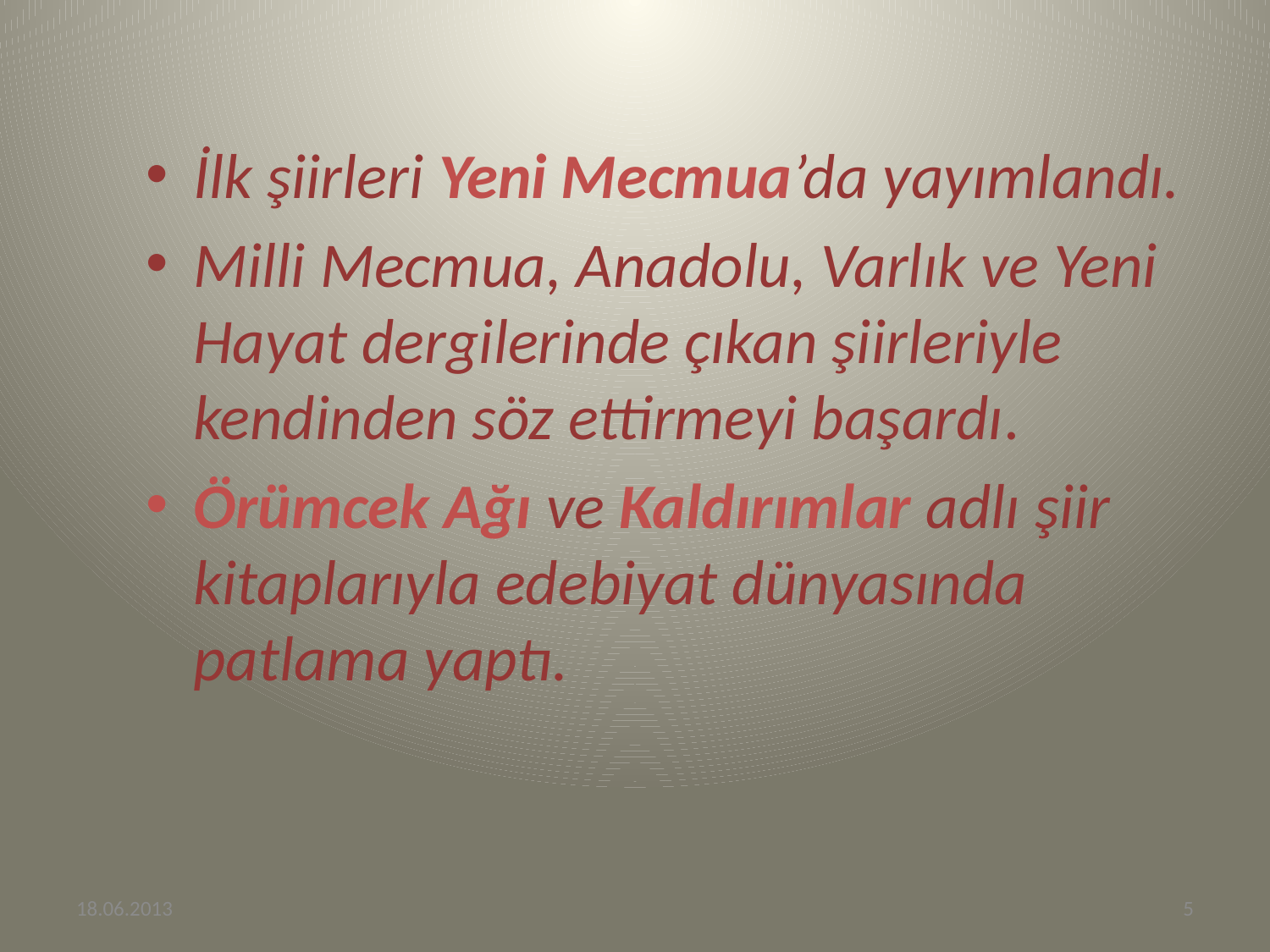

İlk şiirleri Yeni Mecmua’da yayımlandı.
Milli Mecmua, Anadolu, Varlık ve Yeni Hayat dergilerinde çıkan şiirleriyle kendinden söz ettirmeyi başardı.
Örümcek Ağı ve Kaldırımlar adlı şiir kitaplarıyla edebiyat dünyasında patlama yaptı.
18.06.2013
5